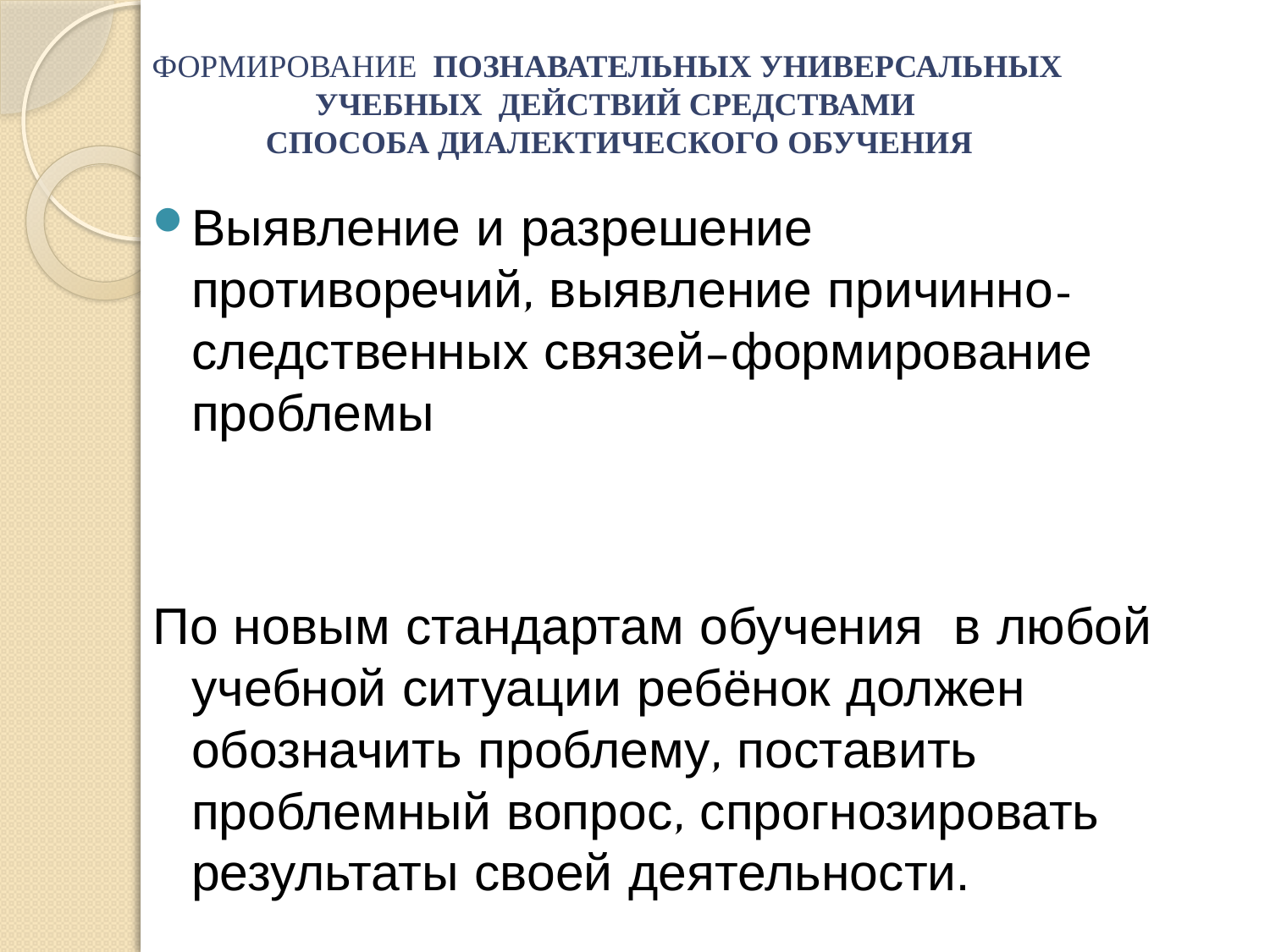

#
ФОРМИРОВАНИЕ  ПОЗНАВАТЕЛЬНЫХ УНИВЕРСАЛЬНЫХ 
УЧЕБНЫХ  ДЕЙСТВИЙ СРЕДСТВАМИ
 СПОСОБА ДИАЛЕКТИЧЕСКОГО ОБУЧЕНИЯ
Выявление и разрешение противоречий, выявление причинно-следственных связей–формирование проблемы

По новым стандартам обучения  в любой учебной ситуации ребёнок должен обозначить проблему, поставить проблемный вопрос, спрогнозировать результаты своей деятельности.